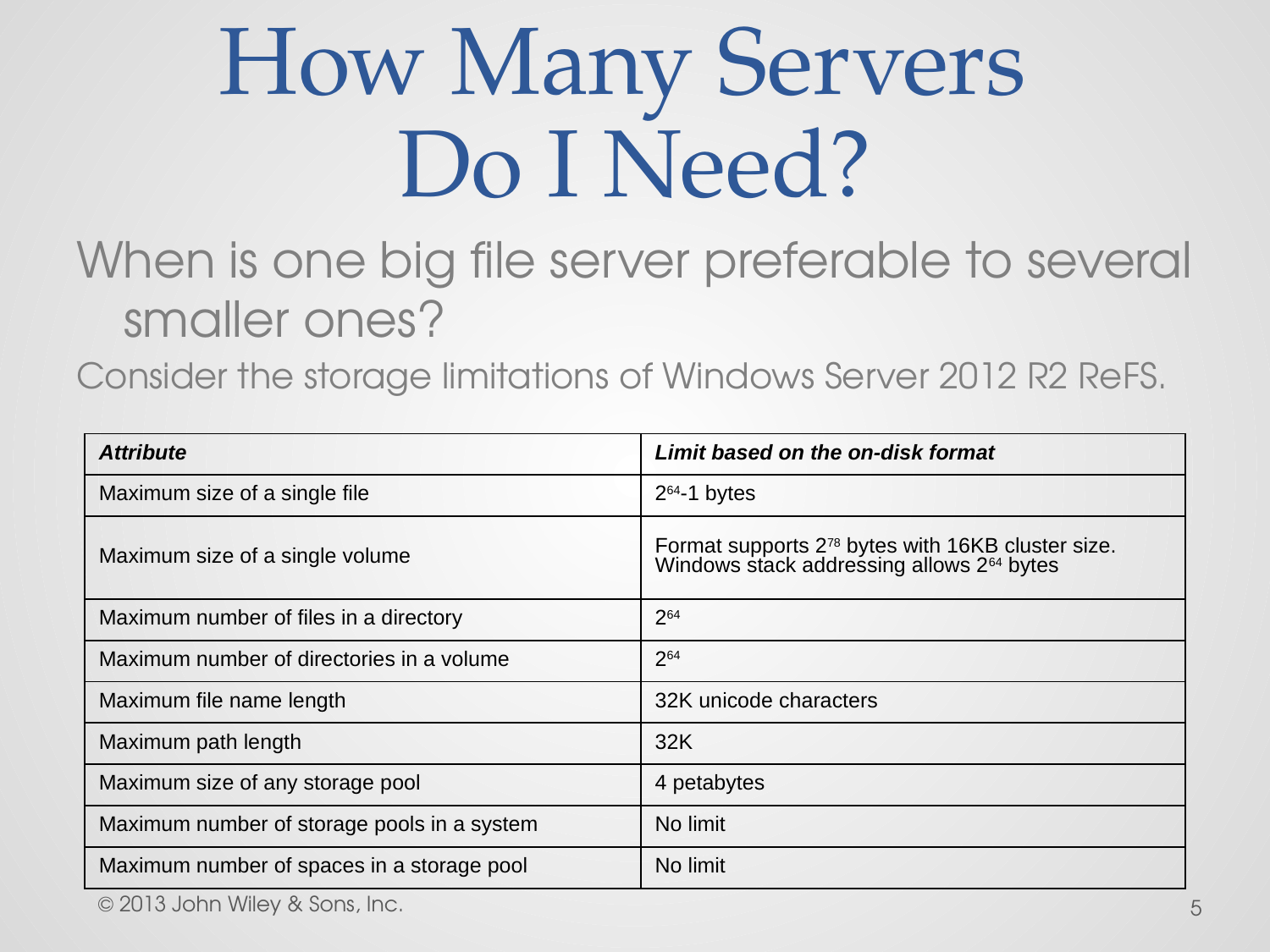

# How Many Servers Do I Need?
When is one big file server preferable to several smaller ones?
Consider the storage limitations of Windows Server 2012 R2 ReFS.
| Attribute | Limit based on the on-disk format |
| --- | --- |
| Maximum size of a single file | 264-1 bytes |
| Maximum size of a single volume | Format supports 278 bytes with 16KB cluster size. Windows stack addressing allows 264 bytes |
| Maximum number of files in a directory | 264 |
| Maximum number of directories in a volume | 264 |
| Maximum file name length | 32K unicode characters |
| Maximum path length | 32K |
| Maximum size of any storage pool | 4 petabytes |
| Maximum number of storage pools in a system | No limit |
| Maximum number of spaces in a storage pool | No limit |
© 2013 John Wiley & Sons, Inc.
5